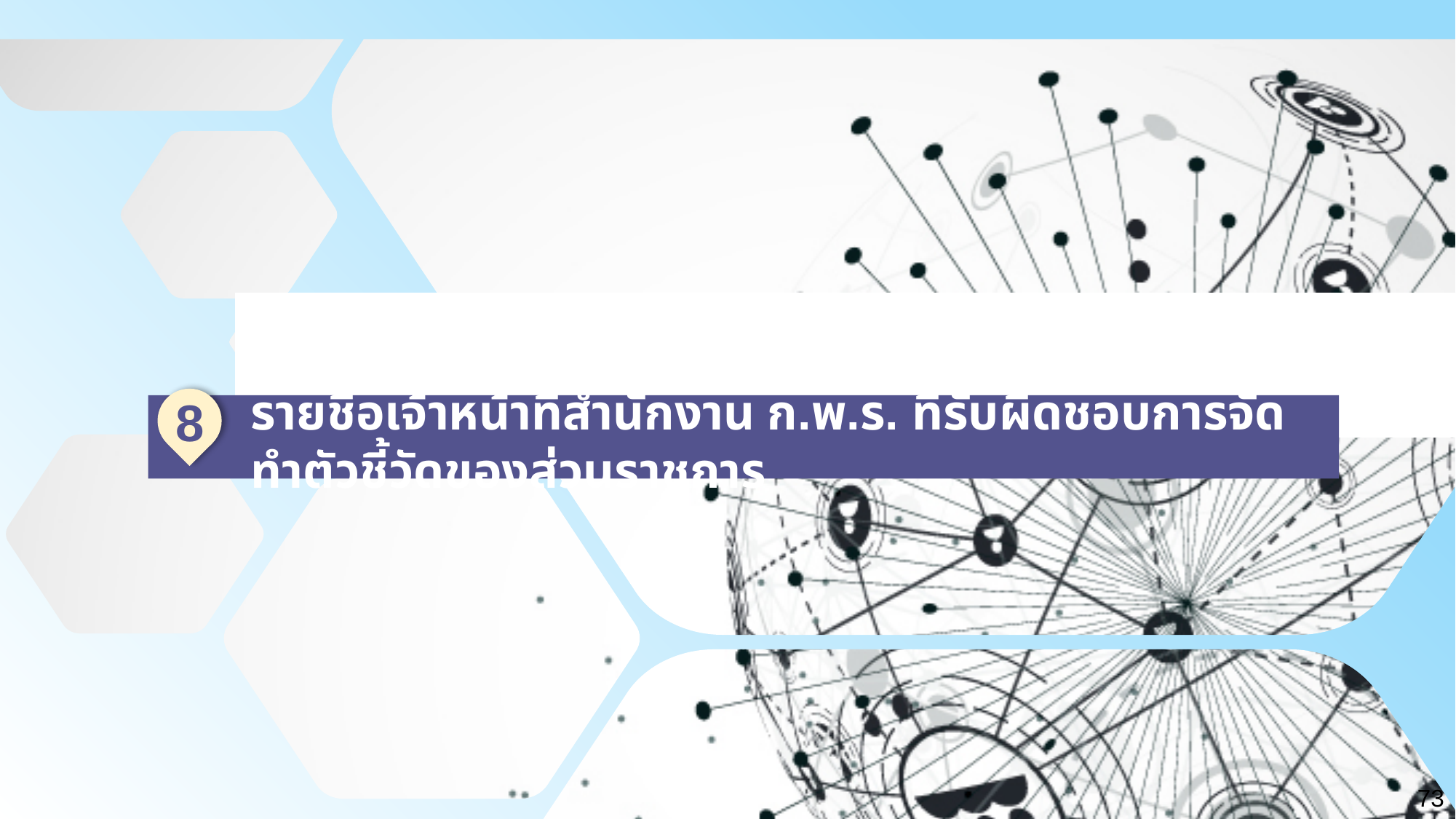

8

รายชื่อเจ้าหน้าที่สำนักงาน ก.พ.ร. ที่รับผิดชอบการจัดทำตัวชี้วัดของส่วนราชการ
73